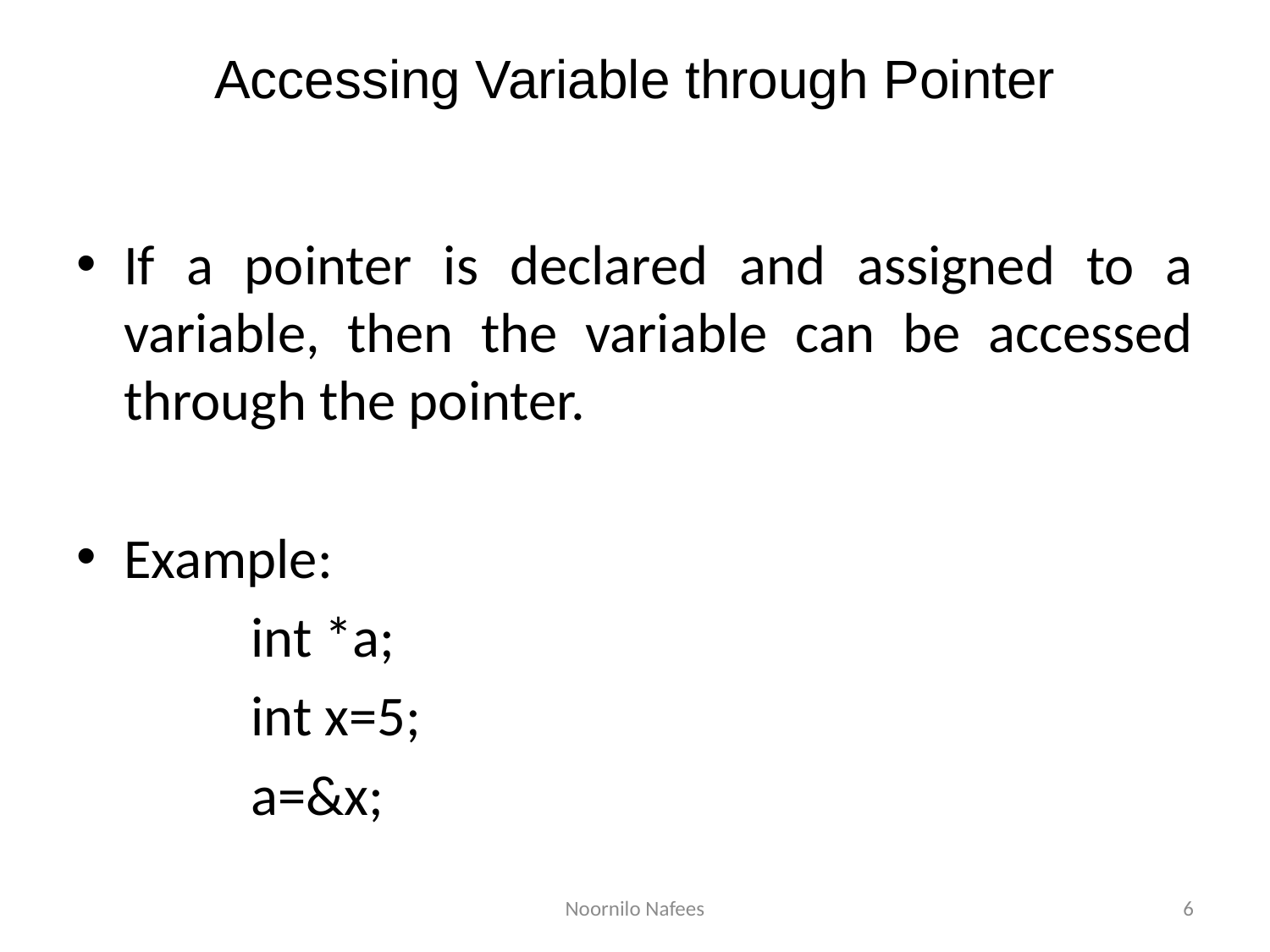

# Accessing Variable through Pointer
If a pointer is declared and assigned to a variable, then the variable can be accessed through the pointer.

Example:
		int *a;
		int x=5;
		a=&x;
Noornilo Nafees
6